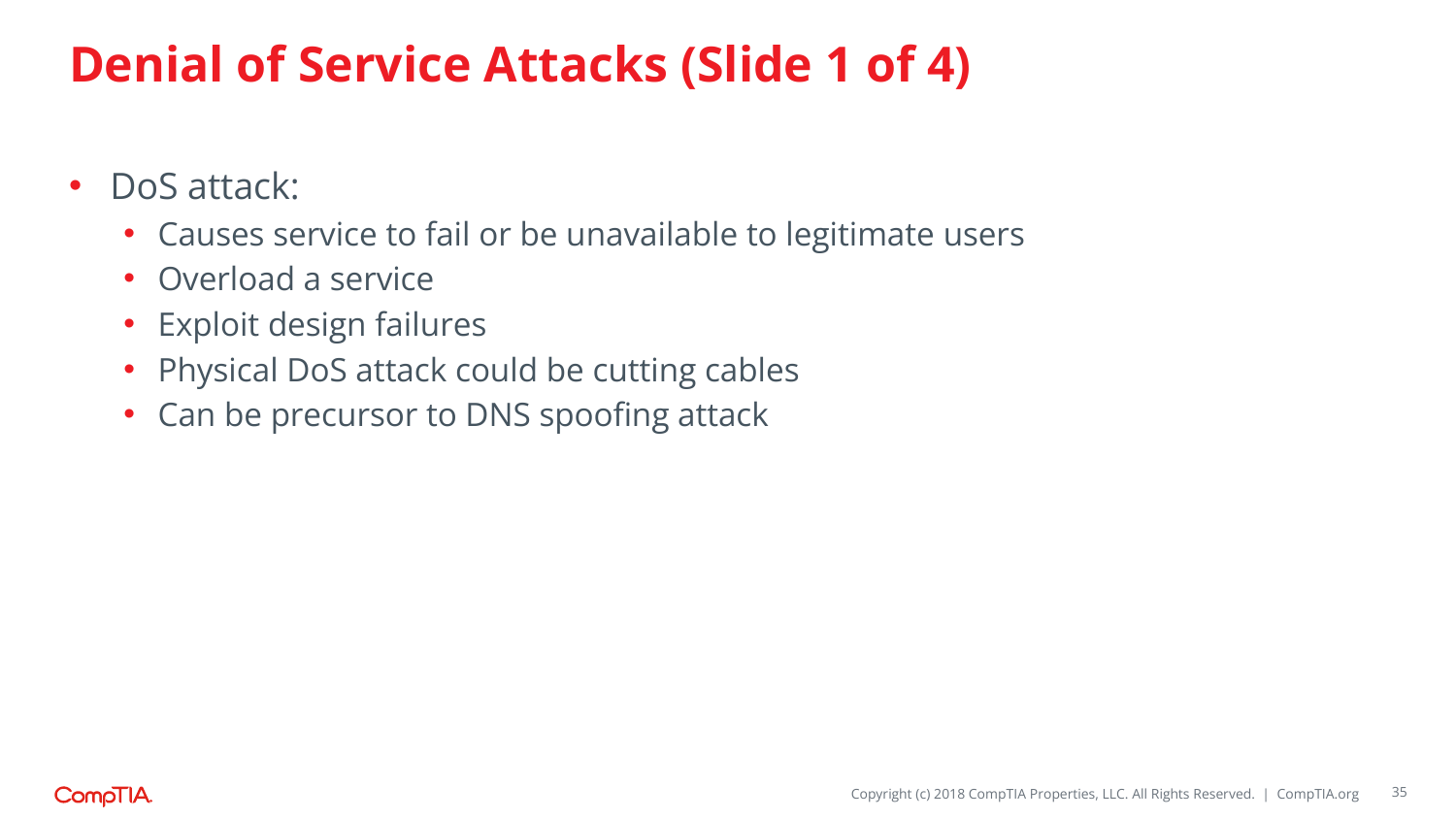

# Denial of Service Attacks (Slide 1 of 4)
DoS attack:
Causes service to fail or be unavailable to legitimate users
Overload a service
Exploit design failures
Physical DoS attack could be cutting cables
Can be precursor to DNS spoofing attack

35